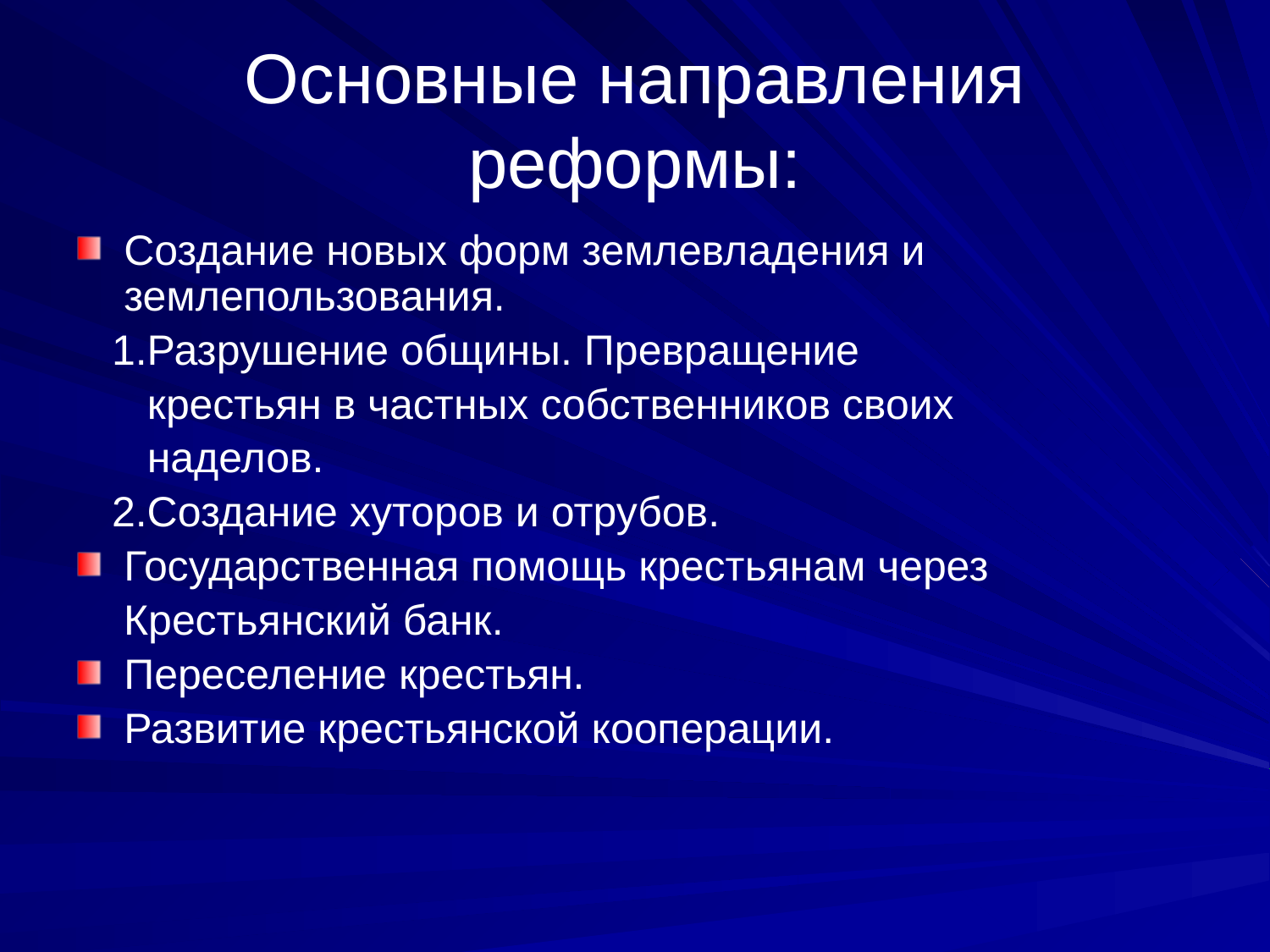

# Основные направления реформы:
Создание новых форм землевладения и землепользования.
   1.Разрушение общины. Превращение
      крестьян в частных собственников своих
      наделов.
   2.Создание хуторов и отрубов.
Государственная помощь крестьянам через
    Крестьянский банк.
Переселение крестьян.
Развитие крестьянской кооперации.